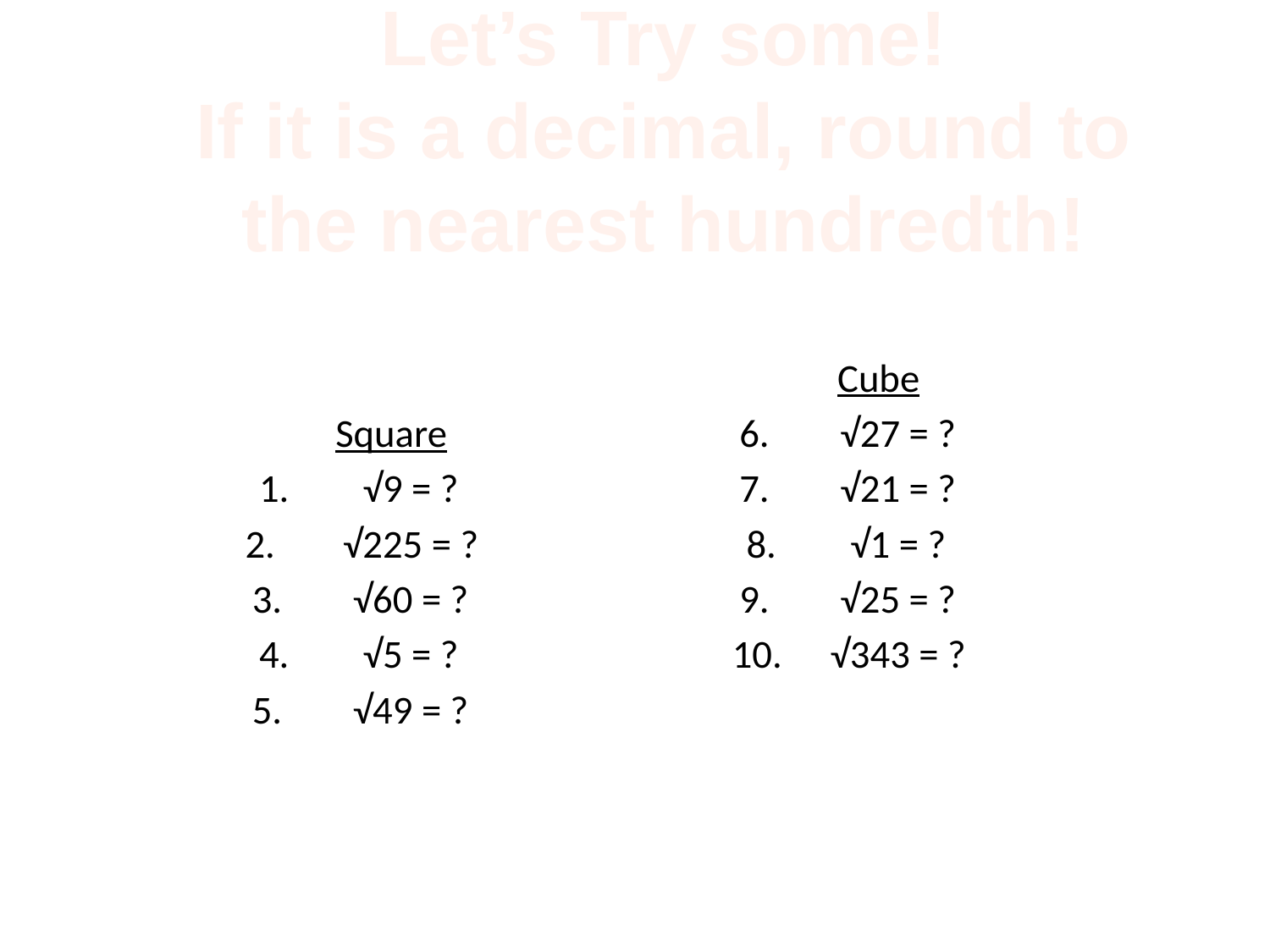

# Let’s Try some! If it is a decimal, round to the nearest hundredth!
Copy and Complete the Square and Cube Root sums! Good luck!

Square
√9 = ?
√225 = ?
√60 = ?
√5 = ?
√49 = ?

Cube
√27 = ?
√21 = ?
√1 = ?
√25 = ?
√343 = ?

Done? Click Here!